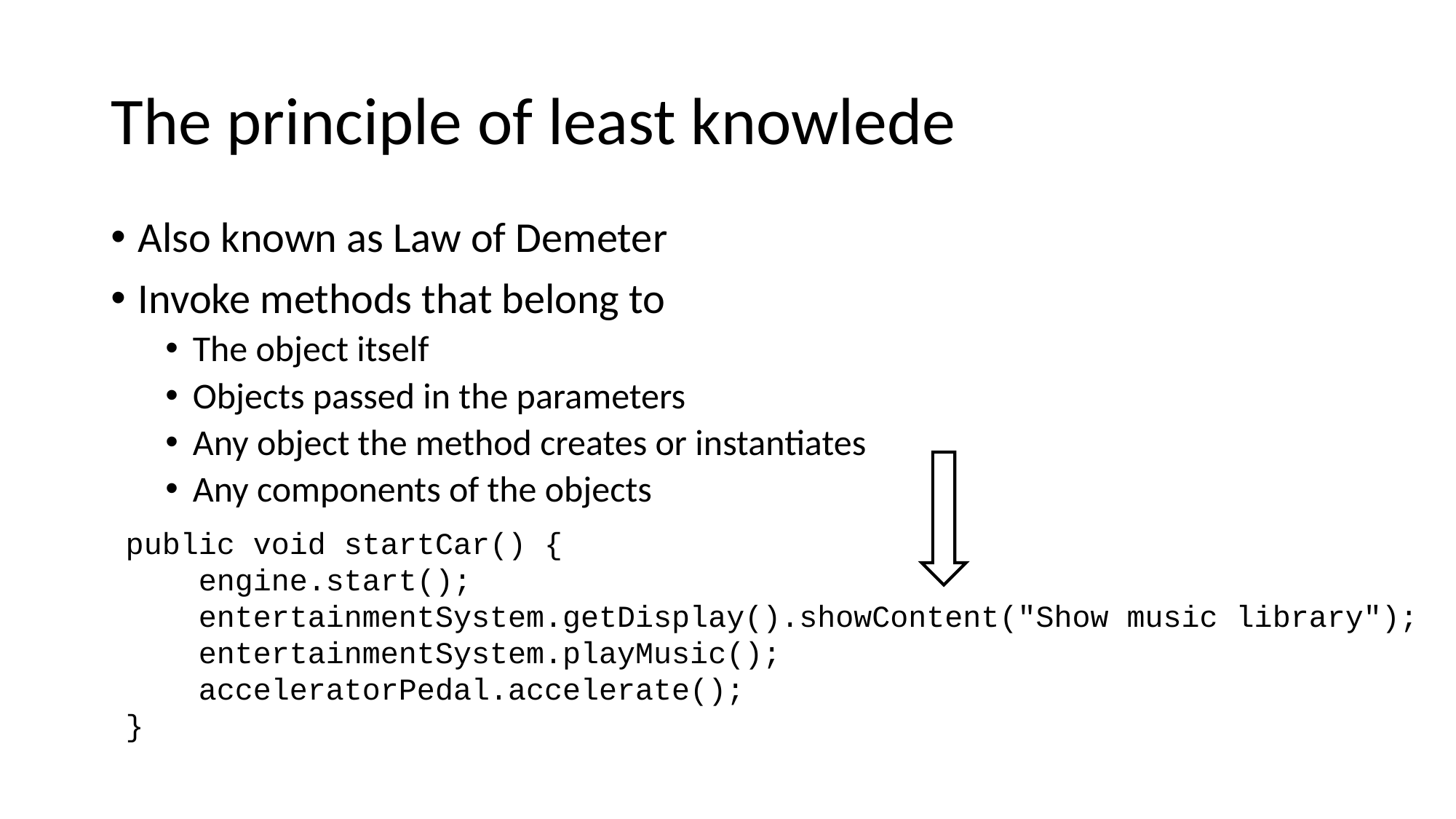

# The principle of least knowlede
Also known as Law of Demeter
Invoke methods that belong to
The object itself
Objects passed in the parameters
Any object the method creates or instantiates
Any components of the objects

public void startCar() {
    engine.start();
    entertainmentSystem.getDisplay().showContent("Show music library");
    entertainmentSystem.playMusic();
    acceleratorPedal.accelerate();
}